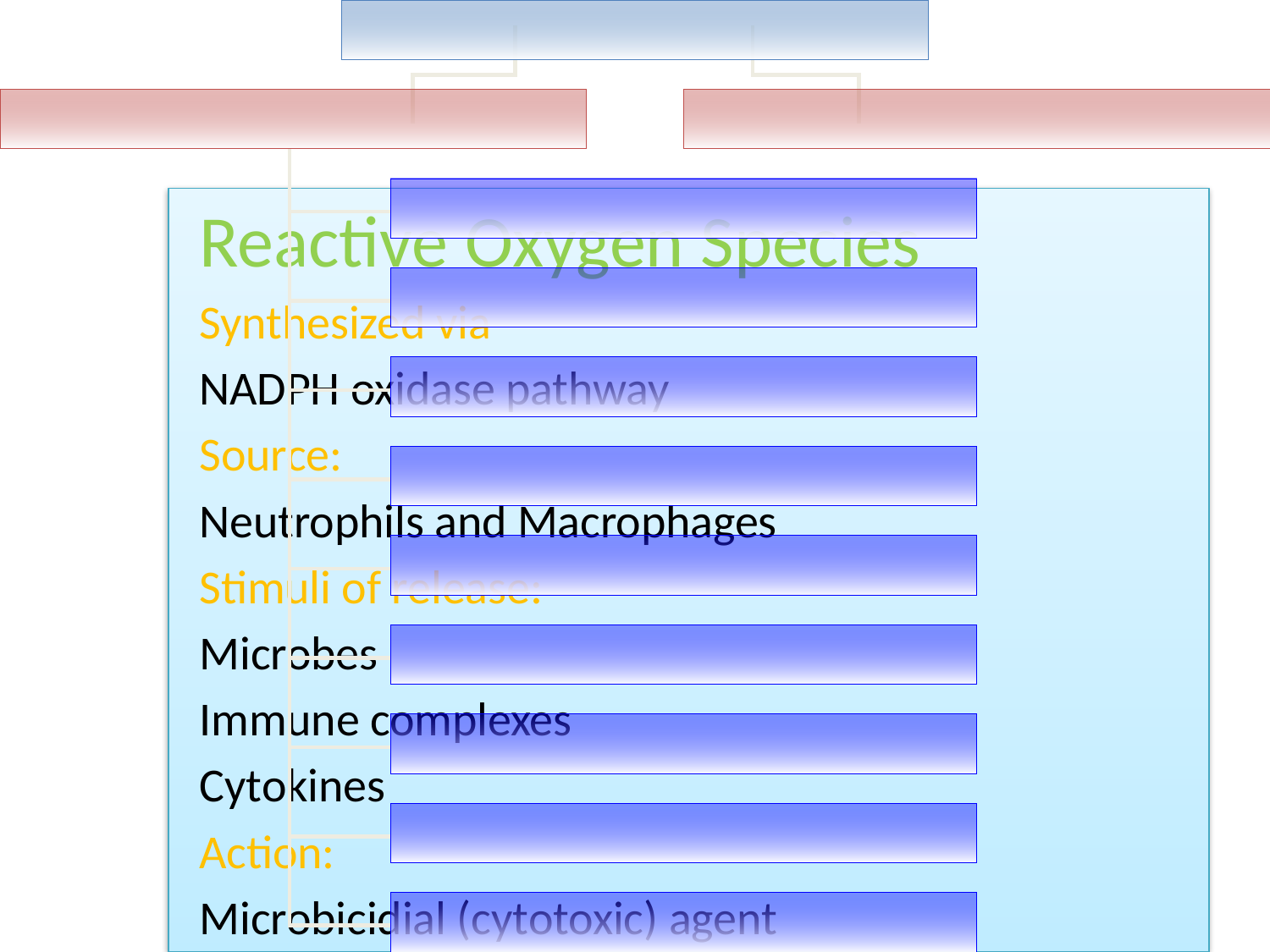

Reactive Oxygen Species
Synthesized via
NADPH oxidase pathway
Source:
Neutrophils and Macrophages
Stimuli of release:
Microbes
Immune complexes
Cytokines
Action:
Microbicidial (cytotoxic) agent